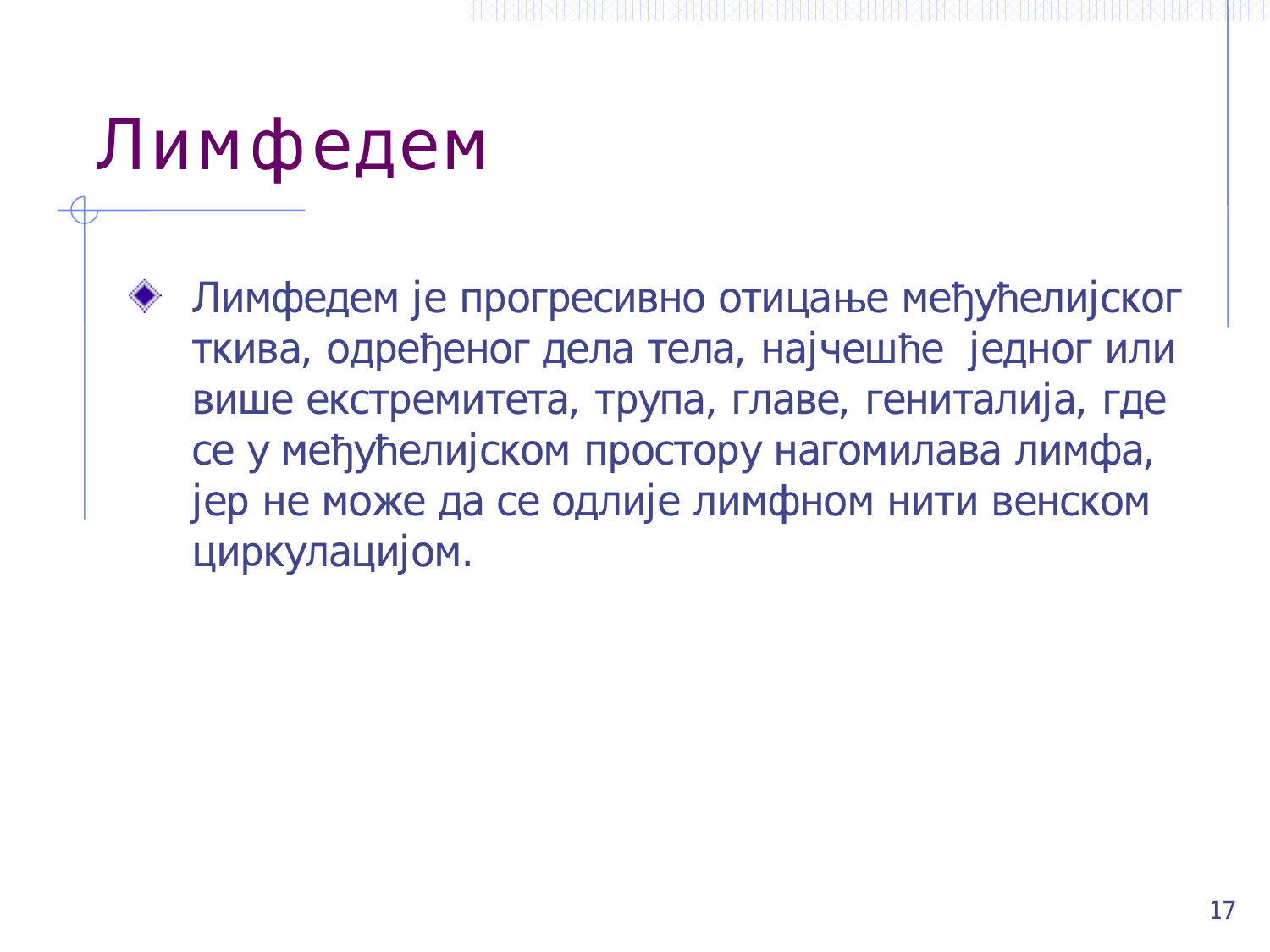

# Лимфедем
Лимфедем је прогресивно отицање међућелијског ткива, одређеног дела тела, најчешће  једног или више екстремитета, трупа, главе, гениталија, где се у међућелијском простору нагомилава лимфа, јер не може да се одлије лимфном нити венском циркулацијом.
17